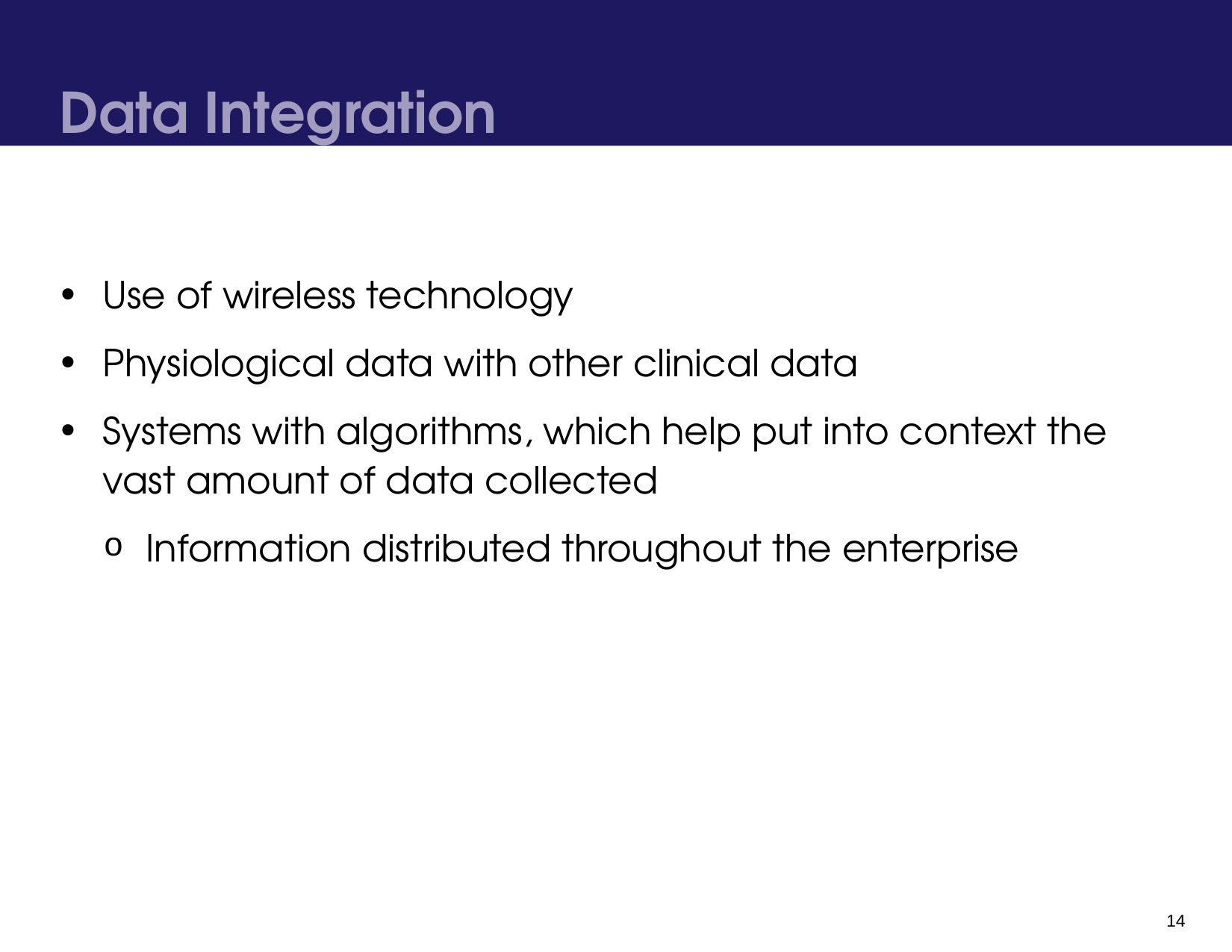

# Data Integration
Use of wireless technology
Physiological data with other clinical data
Systems with algorithms, which help put into context the vast amount of data collected
Information distributed throughout the enterprise

14